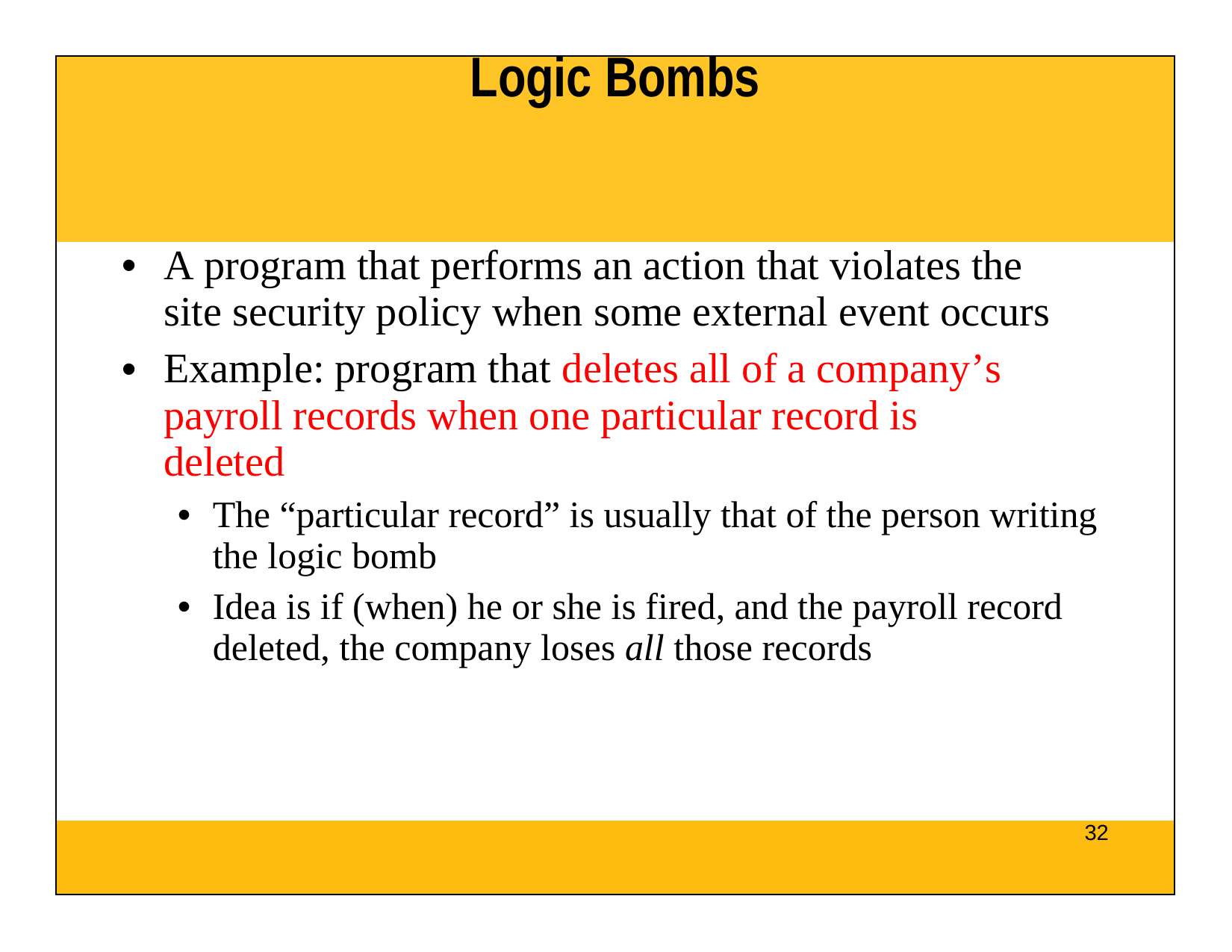

| Logic Bombs |
| --- |
| A program that performs an action that violates the site security policy when some external event occurs Example: program that deletes all of a company’s payroll records when one particular record is deleted The “particular record” is usually that of the person writing the logic bomb Idea is if (when) he or she is fired, and the payroll record deleted, the company loses all those records |
| 32 |